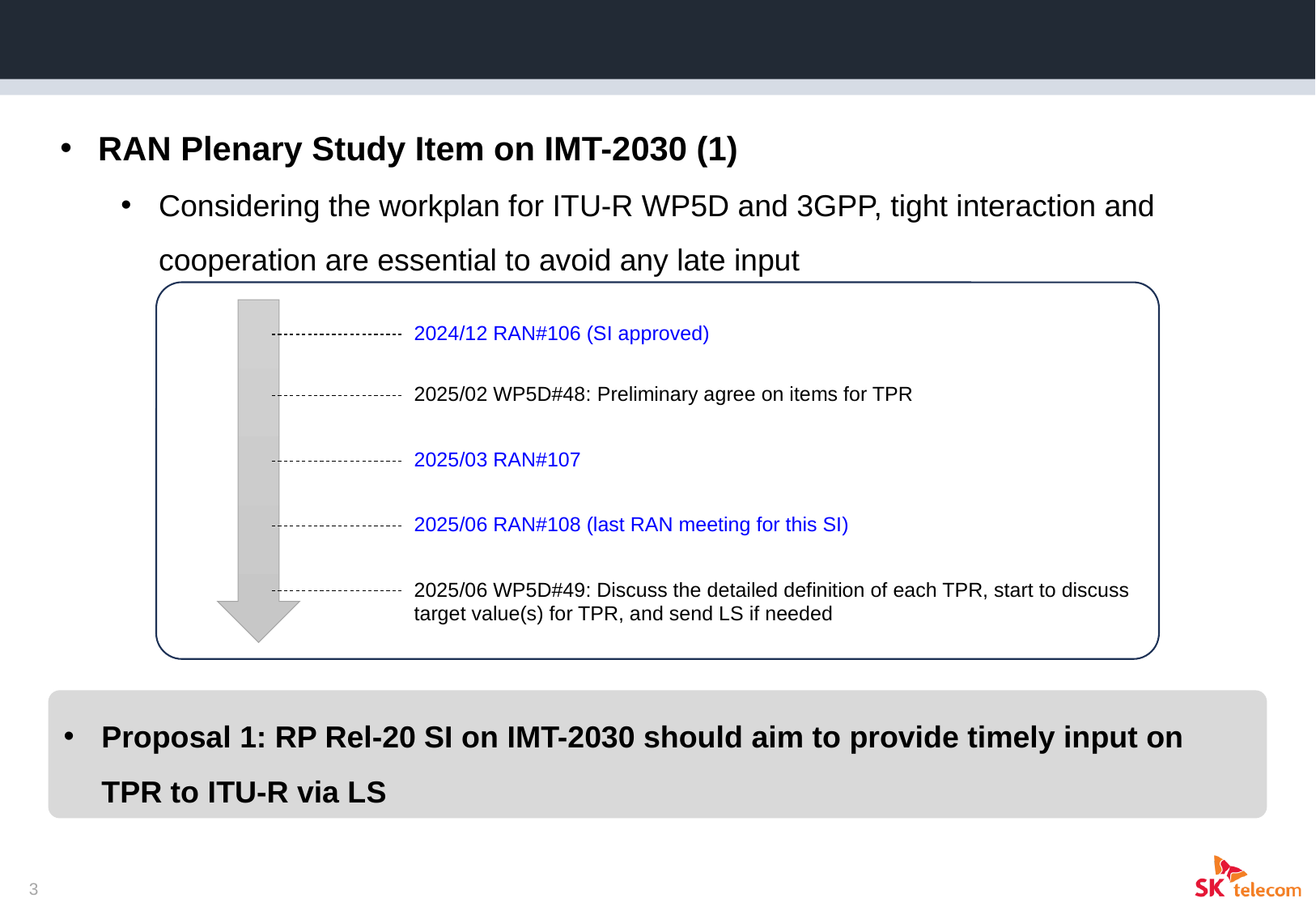

Discussion
RAN Plenary Study Item on IMT-2030 (1)
Considering the workplan for ITU-R WP5D and 3GPP, tight interaction and cooperation are essential to avoid any late input

2024/12 RAN#106 (SI approved)
2025/02 WP5D#48: Preliminary agree on items for TPR
2025/03 RAN#107
2025/06 RAN#108 (last RAN meeting for this SI)
2025/06 WP5D#49: Discuss the detailed definition of each TPR, start to discuss target value(s) for TPR, and send LS if needed
Proposal 1: RP Rel-20 SI on IMT-2030 should aim to provide timely input on TPR to ITU-R via LS